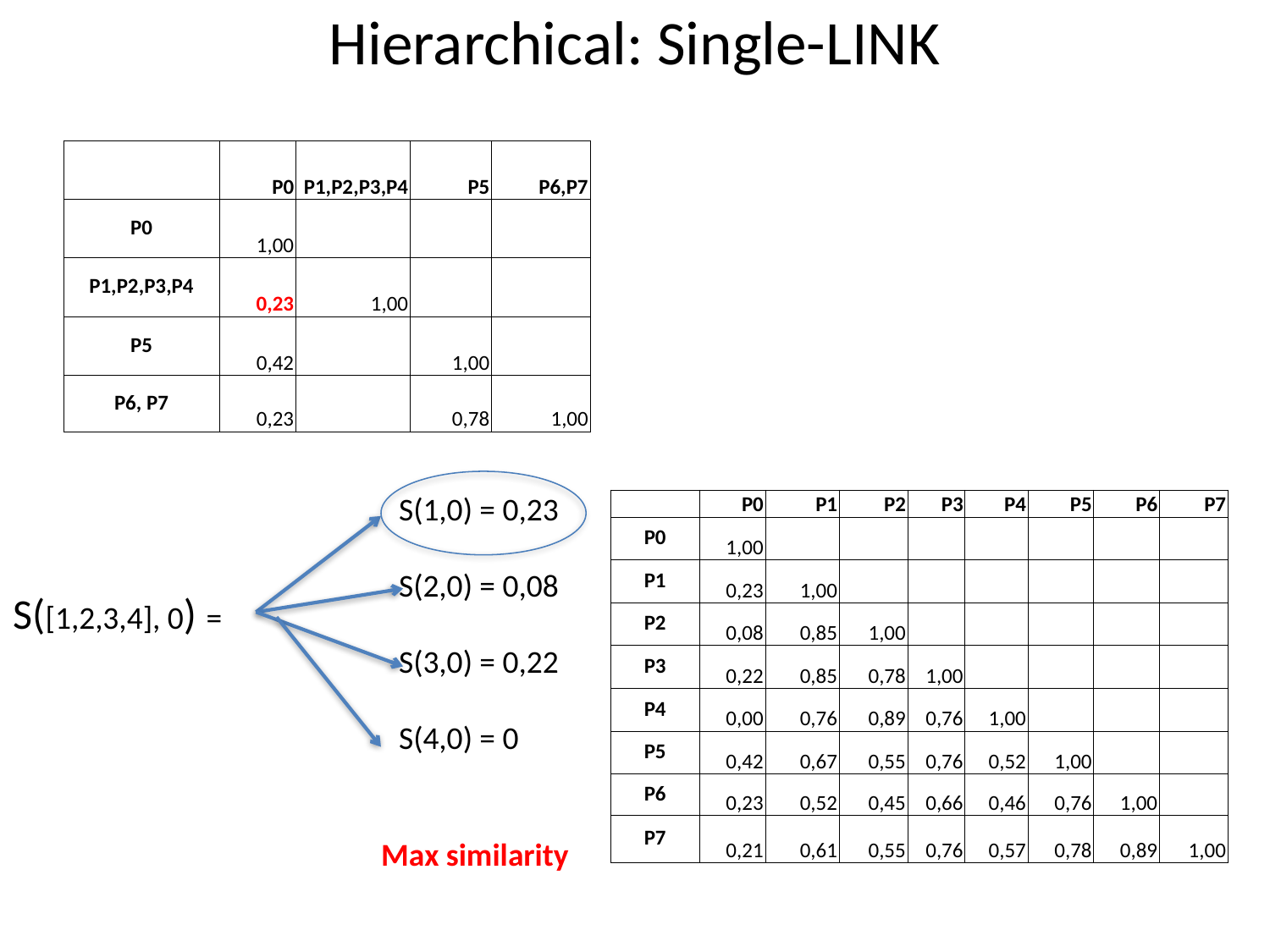

# Hierarchical: Single-LINK
|  | P0 | P1,P2,P3,P4 | P5 | P6,P7 |
| --- | --- | --- | --- | --- |
| P0 | 1,00 |  |  |  |
| P1,P2,P3,P4 | 0,23 | 1,00 |  |  |
| P5 | 0,42 |  | 1,00 |  |
| P6, P7 | 0,23 |  | 0,78 | 1,00 |

S(1,0) = 0,23

S(2,0) = 0,08

S(3,0) = 0,22

S(4,0) = 0

|  | P0 | P1 | P2 | P3 | P4 | P5 | P6 | P7 |
| --- | --- | --- | --- | --- | --- | --- | --- | --- |
| P0 | 1,00 |  |  |  |  |  |  |  |
| P1 | 0,23 | 1,00 |  |  |  |  |  |  |
| P2 | 0,08 | 0,85 | 1,00 |  |  |  |  |  |
| P3 | 0,22 | 0,85 | 0,78 | 1,00 |  |  |  |  |
| P4 | 0,00 | 0,76 | 0,89 | 0,76 | 1,00 |  |  |  |
| P5 | 0,42 | 0,67 | 0,55 | 0,76 | 0,52 | 1,00 |  |  |
| P6 | 0,23 | 0,52 | 0,45 | 0,66 | 0,46 | 0,76 | 1,00 |  |
| P7 | 0,21 | 0,61 | 0,55 | 0,76 | 0,57 | 0,78 | 0,89 | 1,00 |
S([1,2,3,4], 0) =
Max similarity